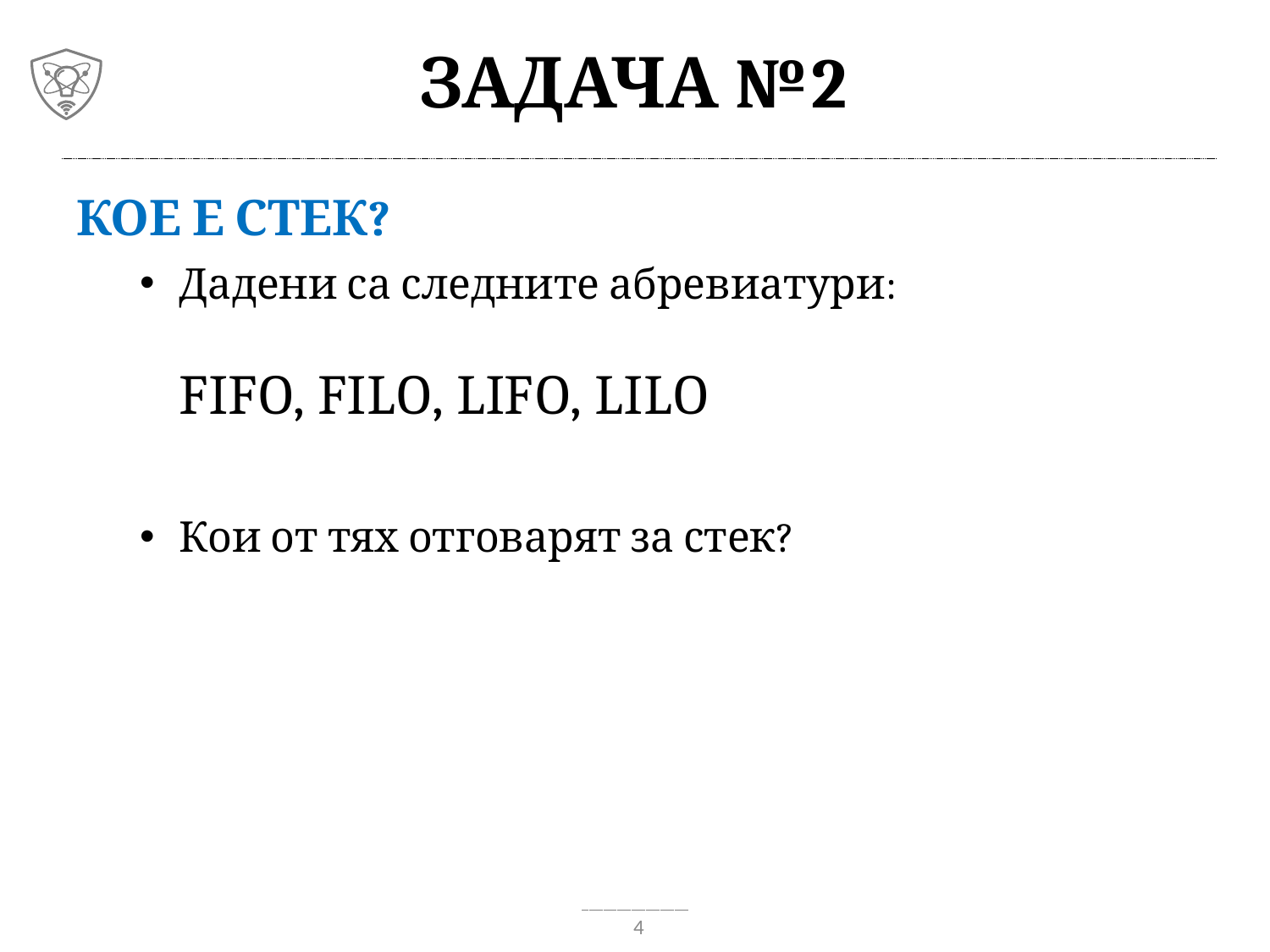

# Задача №2
Кое е стек?
Дадени са следните абревиатури:
FIFO, FILO, LIFO, LILO

Кои от тях отговарят за стек?
4